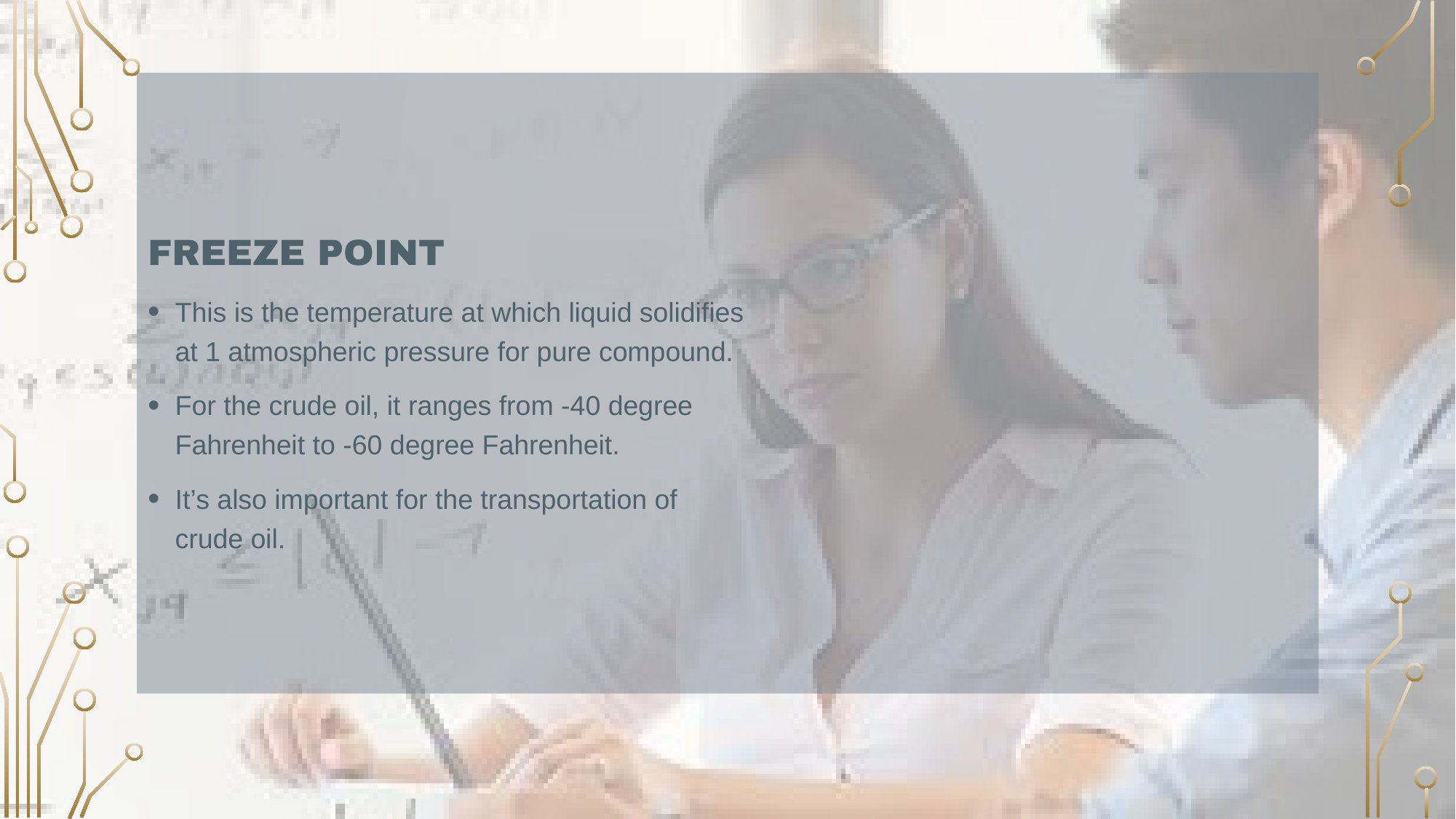

FREEZE POINT
This is the temperature at which liquid solidifies at 1 atmospheric pressure for pure compound.
For the crude oil, it ranges from -40 degree Fahrenheit to -60 degree Fahrenheit.
It’s also important for the transportation of crude oil.